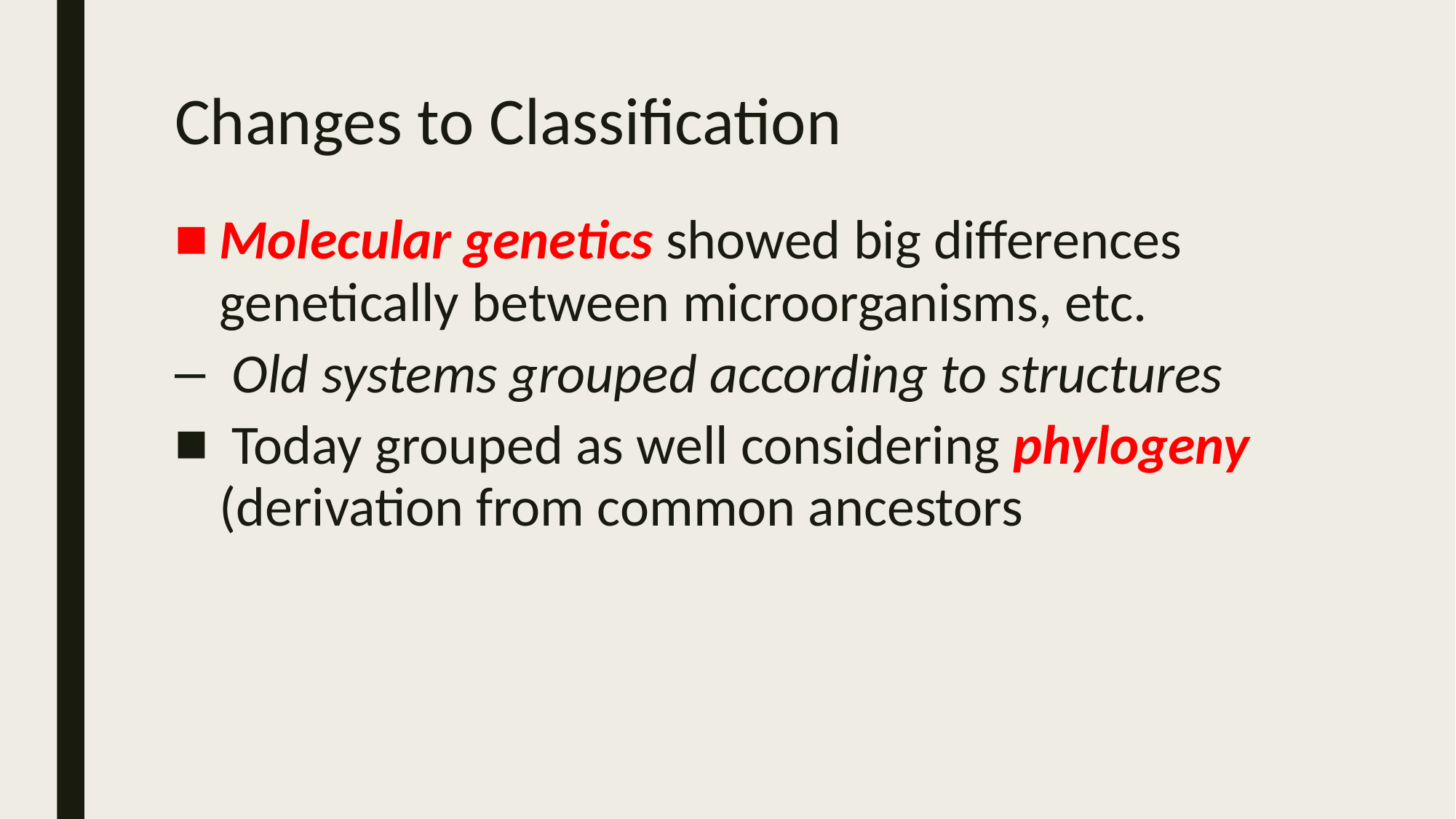

# Changes to Classification
Molecular genetics showed big differences genetically between microorganisms, etc.
 Old systems grouped according to structures
 Today grouped as well considering phylogeny (derivation from common ancestors